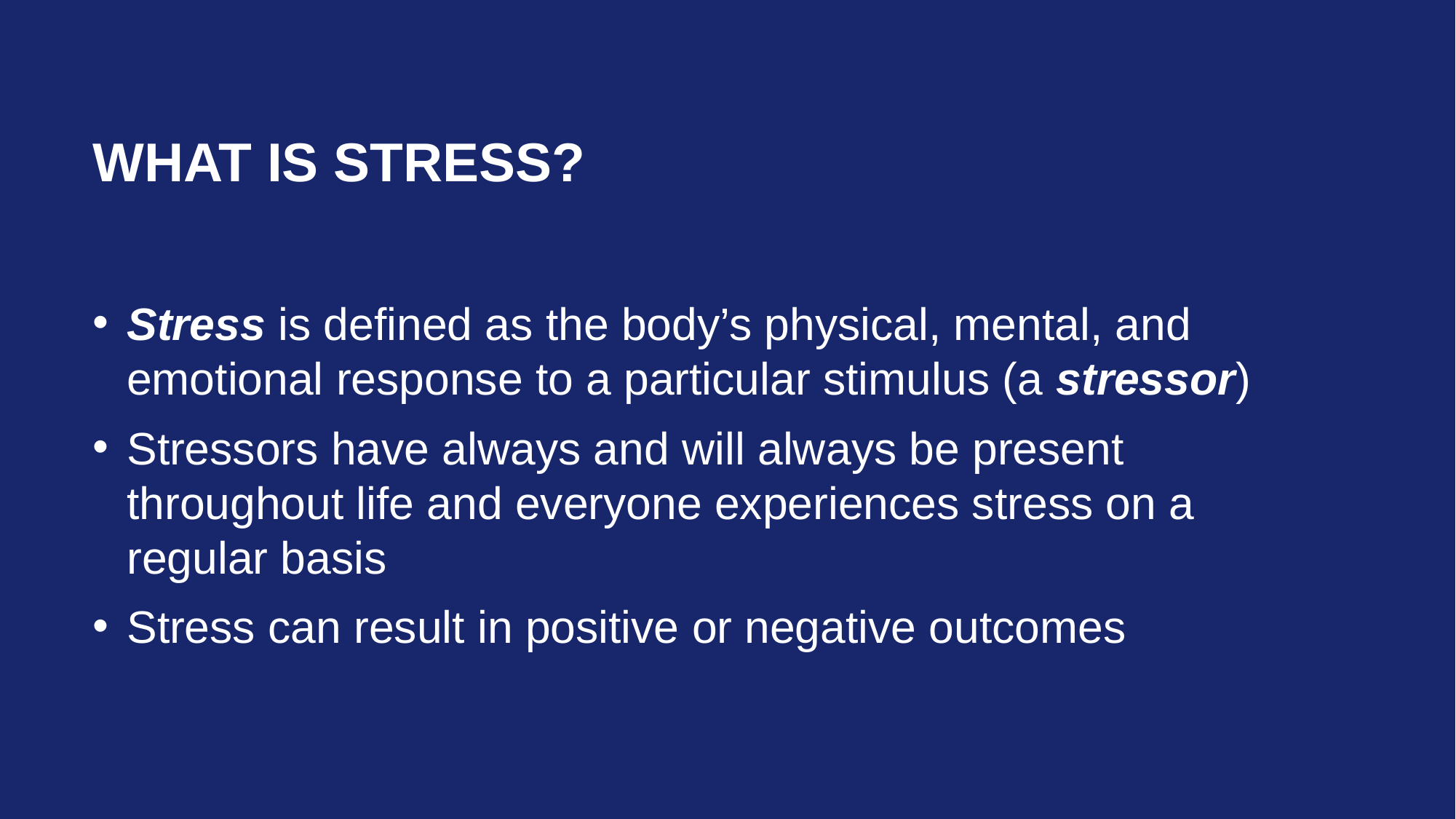

# What Is Stress?
Stress is defined as the body’s physical, mental, and emotional response to a particular stimulus (a stressor)
Stressors have always and will always be present throughout life and everyone experiences stress on a regular basis
Stress can result in positive or negative outcomes